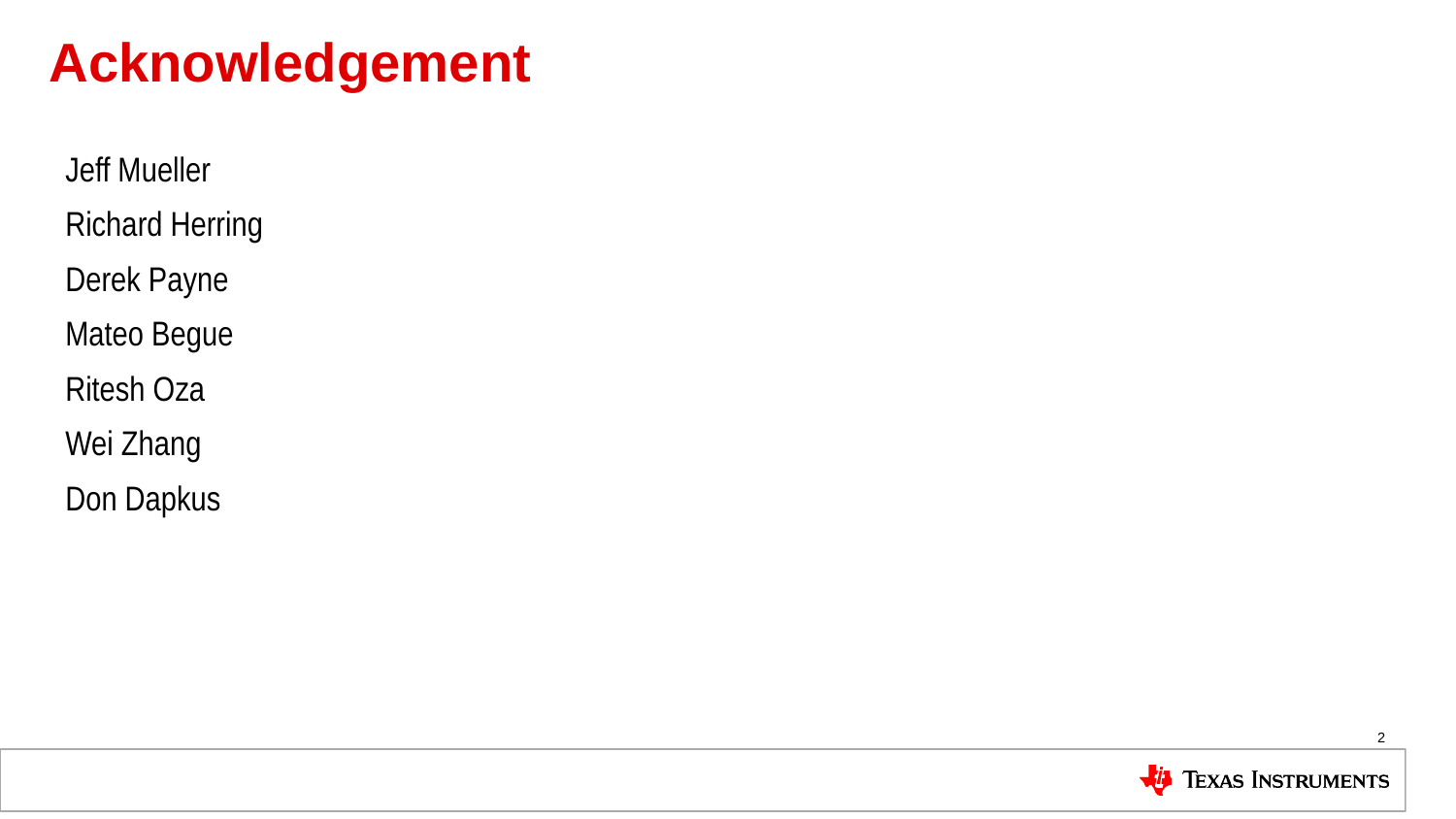

# Acknowledgement
Jeff Mueller
Richard Herring
Derek Payne
Mateo Begue
Ritesh Oza
Wei Zhang
Don Dapkus
2